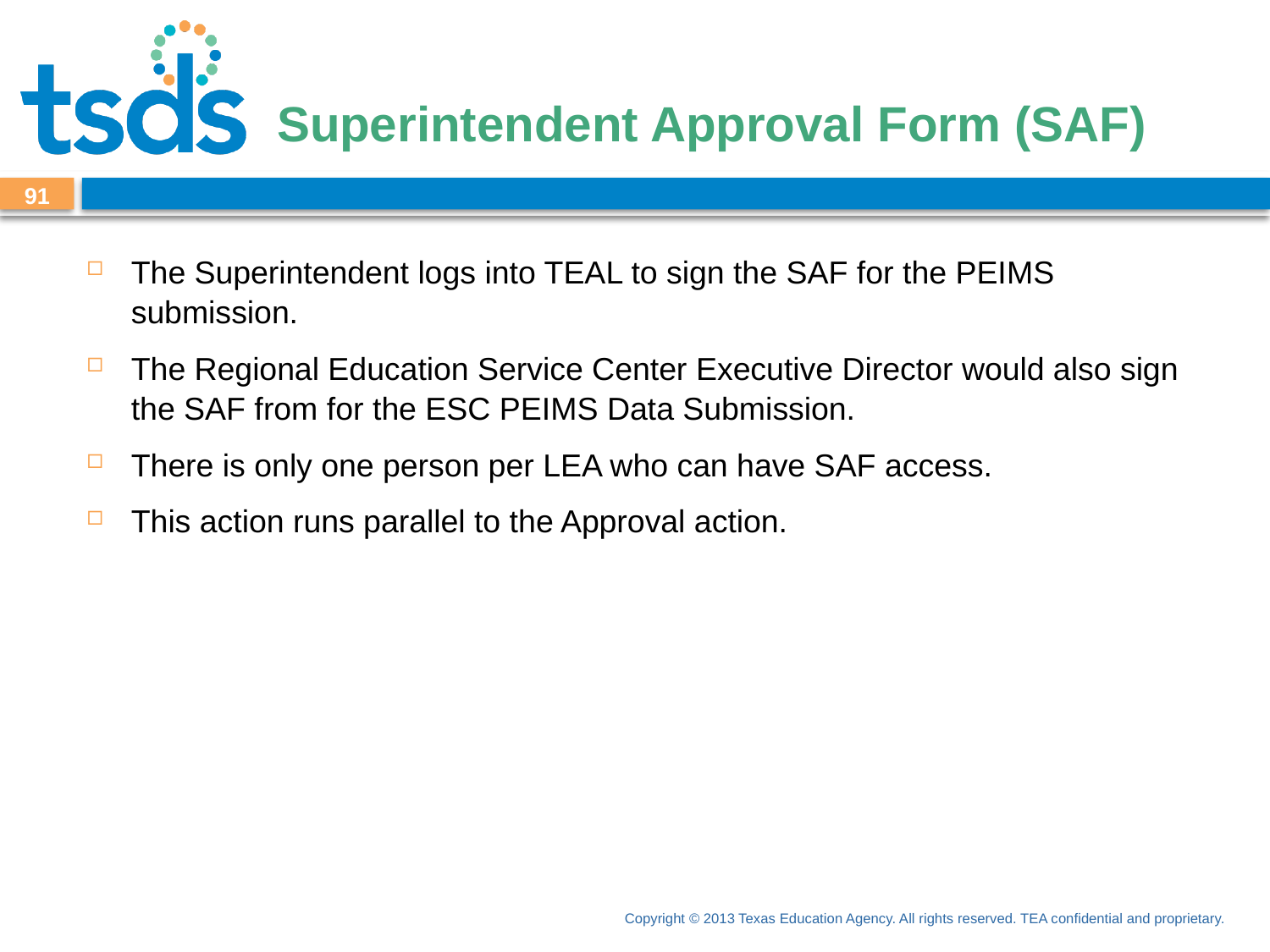

# Superintendent Approval Form (SAF)
91
The Superintendent logs into TEAL to sign the SAF for the PEIMS submission.
The Regional Education Service Center Executive Director would also sign the SAF from for the ESC PEIMS Data Submission.
There is only one person per LEA who can have SAF access.
This action runs parallel to the Approval action.